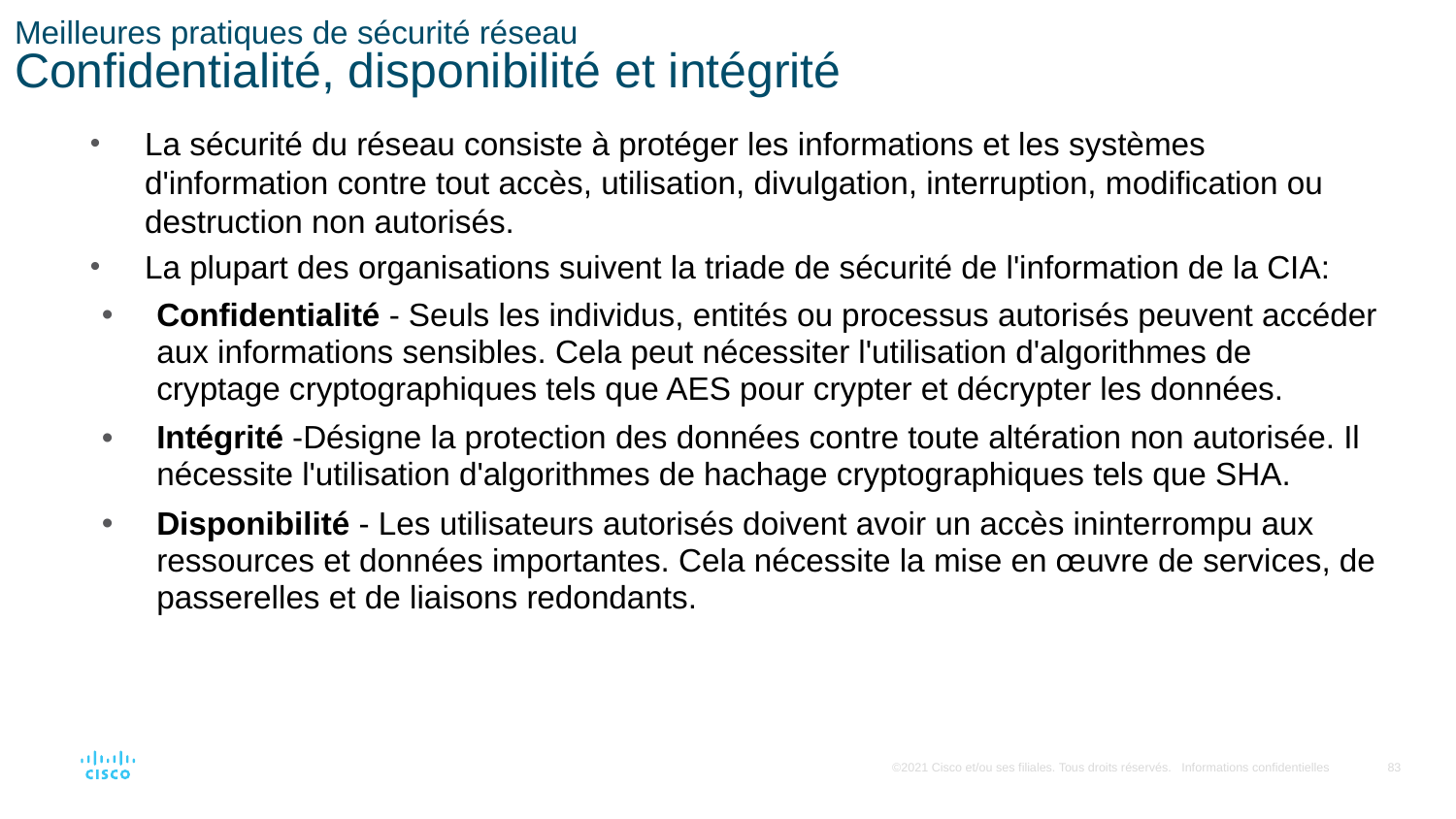

# Meilleures pratiques de sécurité réseau Confidentialité, disponibilité et intégrité
La sécurité du réseau consiste à protéger les informations et les systèmes d'information contre tout accès, utilisation, divulgation, interruption, modification ou destruction non autorisés.
La plupart des organisations suivent la triade de sécurité de l'information de la CIA:
Confidentialité - Seuls les individus, entités ou processus autorisés peuvent accéder aux informations sensibles. Cela peut nécessiter l'utilisation d'algorithmes de cryptage cryptographiques tels que AES pour crypter et décrypter les données.
Intégrité -Désigne la protection des données contre toute altération non autorisée. Il nécessite l'utilisation d'algorithmes de hachage cryptographiques tels que SHA.
Disponibilité - Les utilisateurs autorisés doivent avoir un accès ininterrompu aux ressources et données importantes. Cela nécessite la mise en œuvre de services, de passerelles et de liaisons redondants.